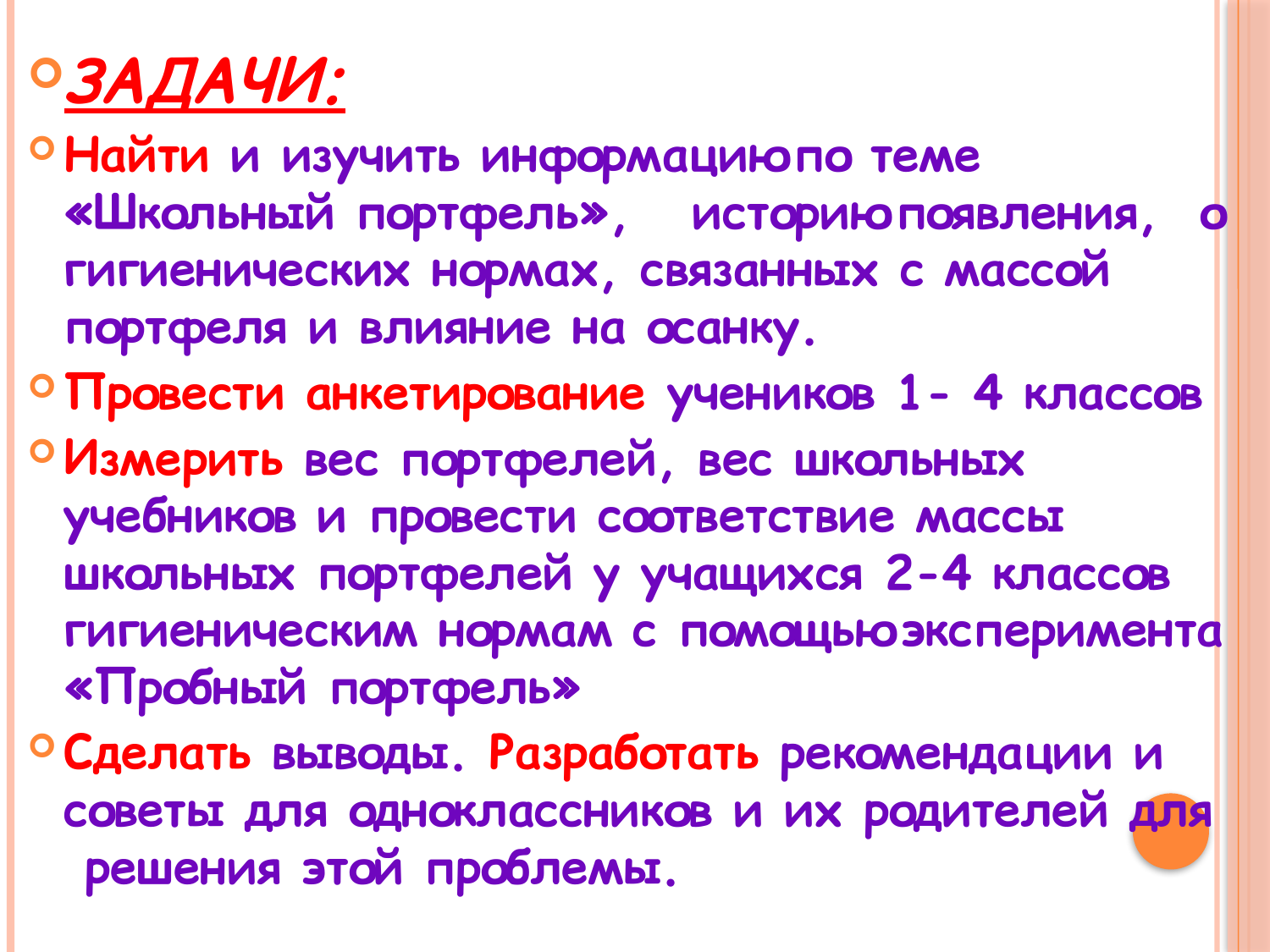

ЗАДАЧИ:
Найти и изучить информацию по теме «Школьный портфель»,   историю появления,  о гигиенических нормах, связанных с массой портфеля и влияние на осанку.
Провести анкетирование учеников 1- 4 классов
Измерить вес портфелей, вес школьных учебников и провести соответствие массы школьных портфелей у учащихся 2-4 классов гигиеническим нормам с помощью эксперимента «Пробный портфель»
Сделать выводы. Разработать рекомендации и советы для одноклассников и их родителей для  решения этой проблемы.

#